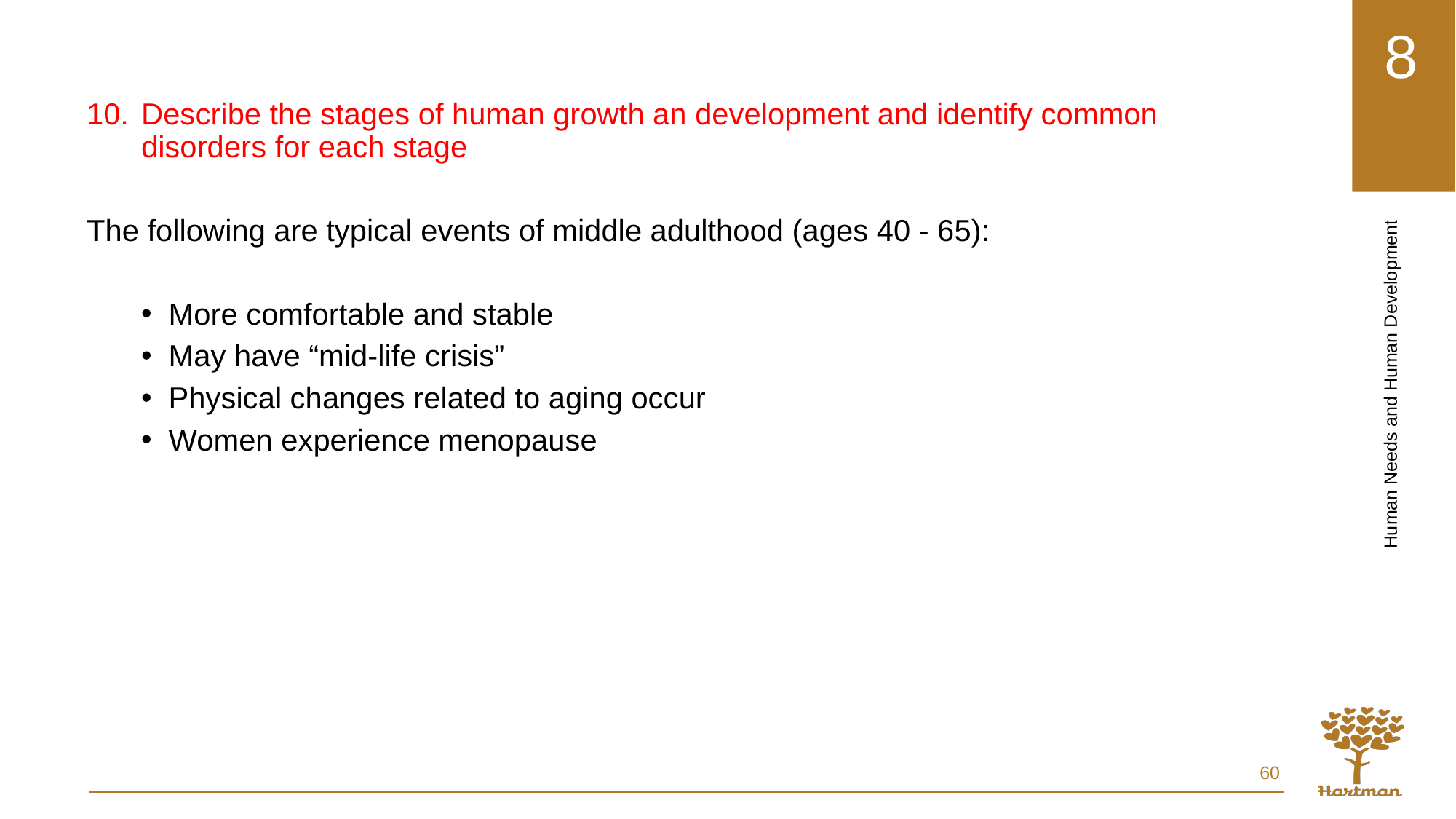

Describe the stages of human growth an development and identify common disorders for each stage

The following are typical events of middle adulthood (ages 40 - 65):

More comfortable and stable
May have “mid-life crisis”
Physical changes related to aging occur
Women experience menopause

60